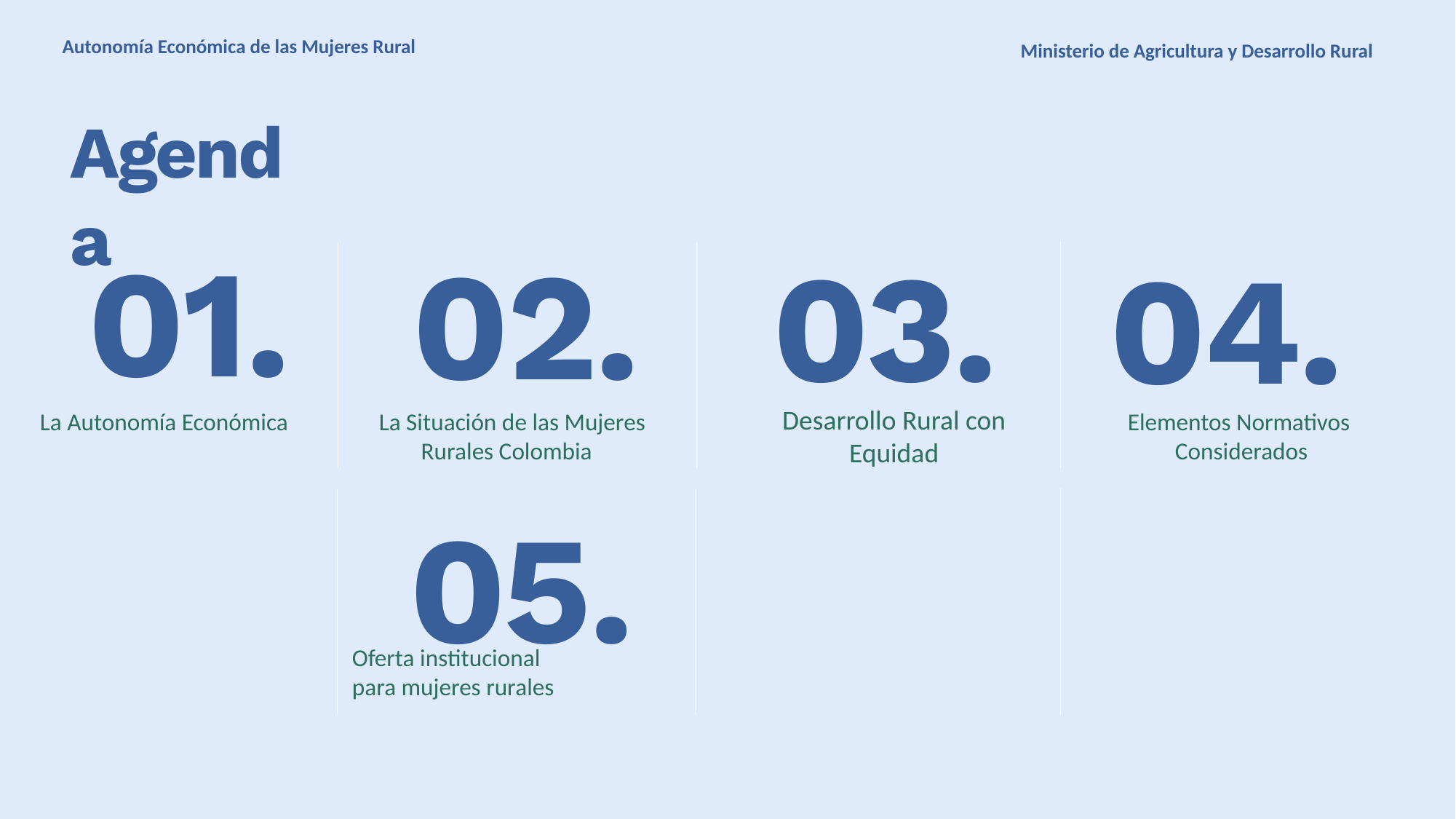

Autonomía Económica de las Mujeres Rural
Ministerio de Agricultura y Desarrollo Rural
Agenda
01.
02.
03.
04.
Elementos Normativos  Considerados
La Situación de las Mujeres Rurales Colombia
Oferta institucional
para mujeres rurales
La Autonomía Económica
05.
Desarrollo Rural con Equidad